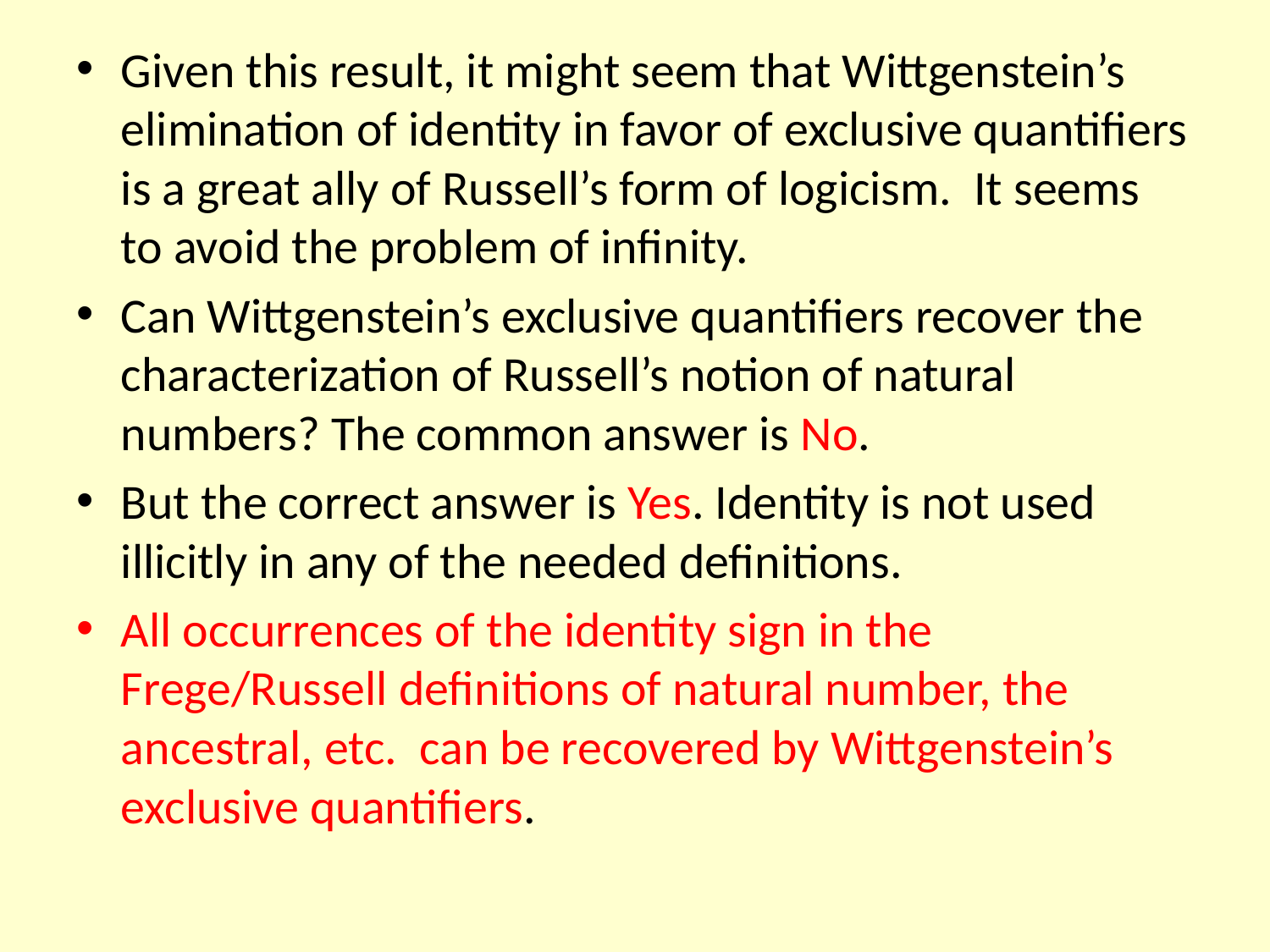

Given this result, it might seem that Wittgenstein’s elimination of identity in favor of exclusive quantifiers is a great ally of Russell’s form of logicism.  It seems to avoid the problem of infinity.
Can Wittgenstein’s exclusive quantifiers recover the characterization of Russell’s notion of natural numbers? The common answer is No.
But the correct answer is Yes. Identity is not used illicitly in any of the needed definitions.
All occurrences of the identity sign in the Frege/Russell definitions of natural number, the ancestral, etc.  can be recovered by Wittgenstein’s exclusive quantifiers.